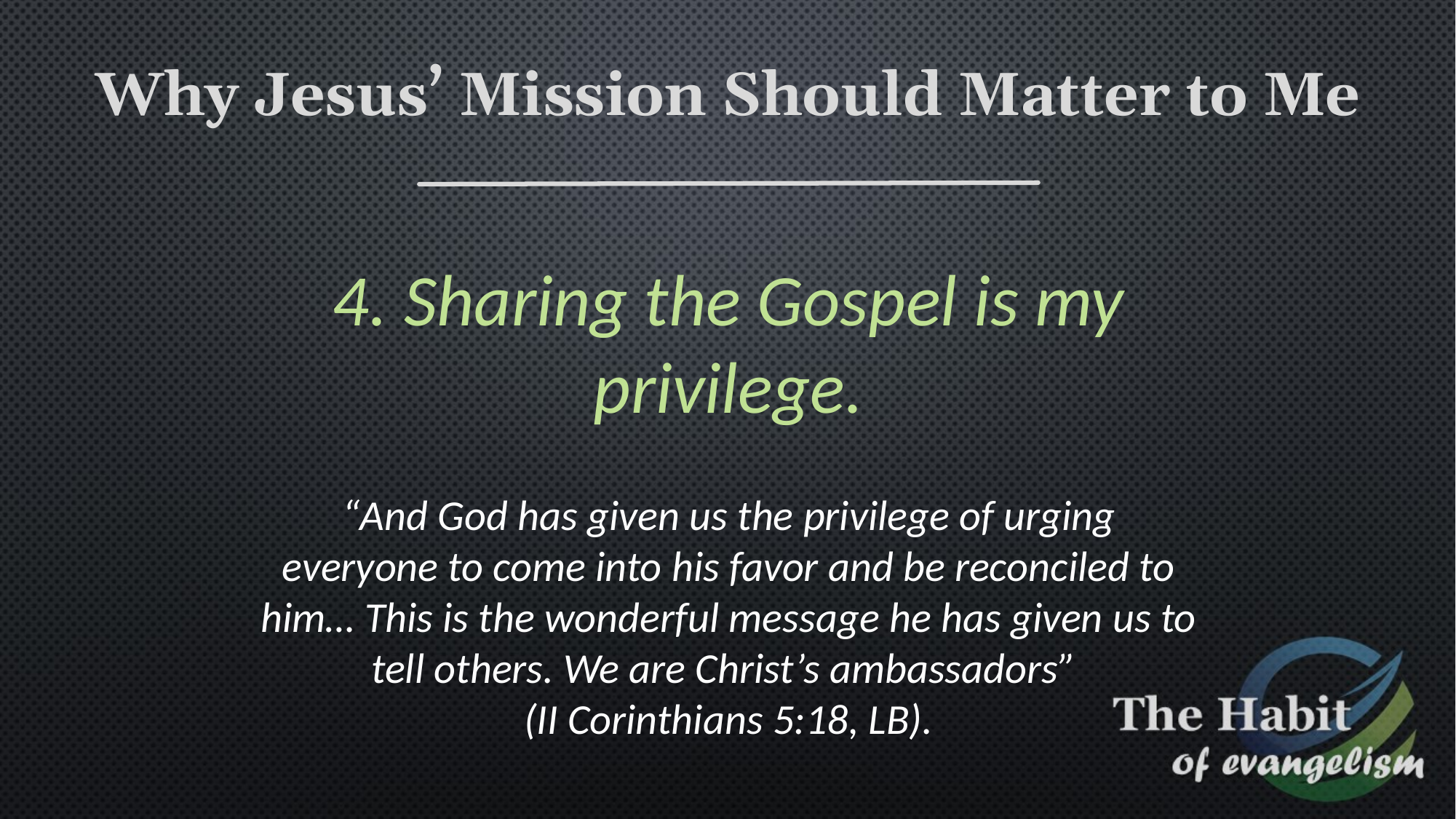

Why Jesus’ Mission Should Matter to Me
4. Sharing the Gospel is my privilege.
“And God has given us the privilege of urging everyone to come into his favor and be reconciled to him… This is the wonderful message he has given us to tell others. We are Christ’s ambassadors”
(II Corinthians 5:18, LB).